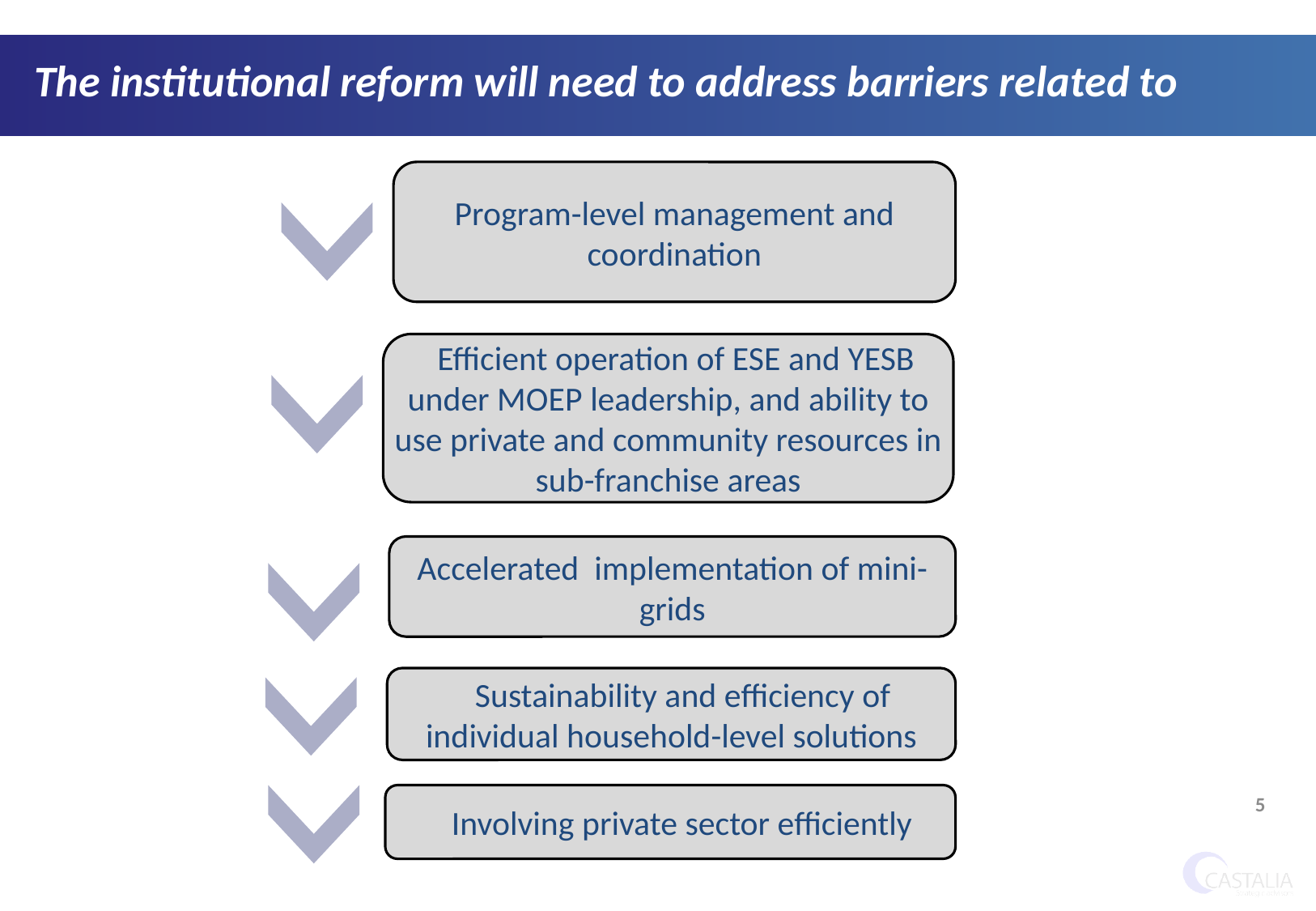

The institutional reform will need to address barriers related to
Program-level management and coordination

  Efficient operation of ESE and YESB under MOEP leadership, and ability to use private and community resources in sub-franchise areas

Accelerated  implementation of mini-grids

   Sustainability and efficiency of individual household-level solutions

5
   Involving private sector efficiently